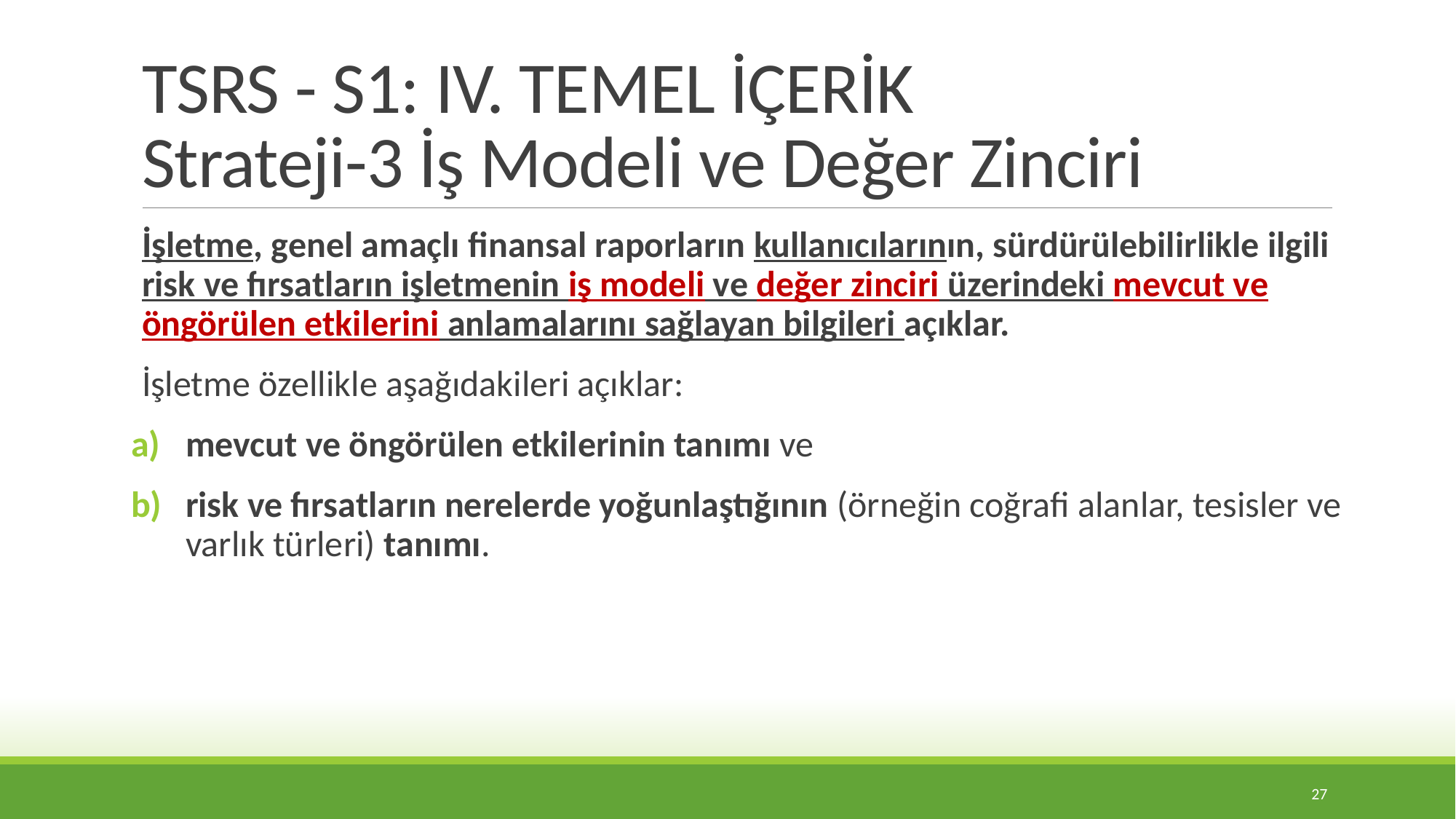

# TSRS - S1: IV. TEMEL İÇERİK Strateji-3 İş Modeli ve Değer Zinciri
İşletme, genel amaçlı finansal raporların kullanıcılarının, sürdürülebilirlikle ilgili risk ve fırsatların işletmenin iş modeli ve değer zinciri üzerindeki mevcut ve öngörülen etkilerini anlamalarını sağlayan bilgileri açıklar.
İşletme özellikle aşağıdakileri açıklar:
mevcut ve öngörülen etkilerinin tanımı ve
risk ve fırsatların nerelerde yoğunlaştığının (örneğin coğrafi alanlar, tesisler ve varlık türleri) tanımı.
27